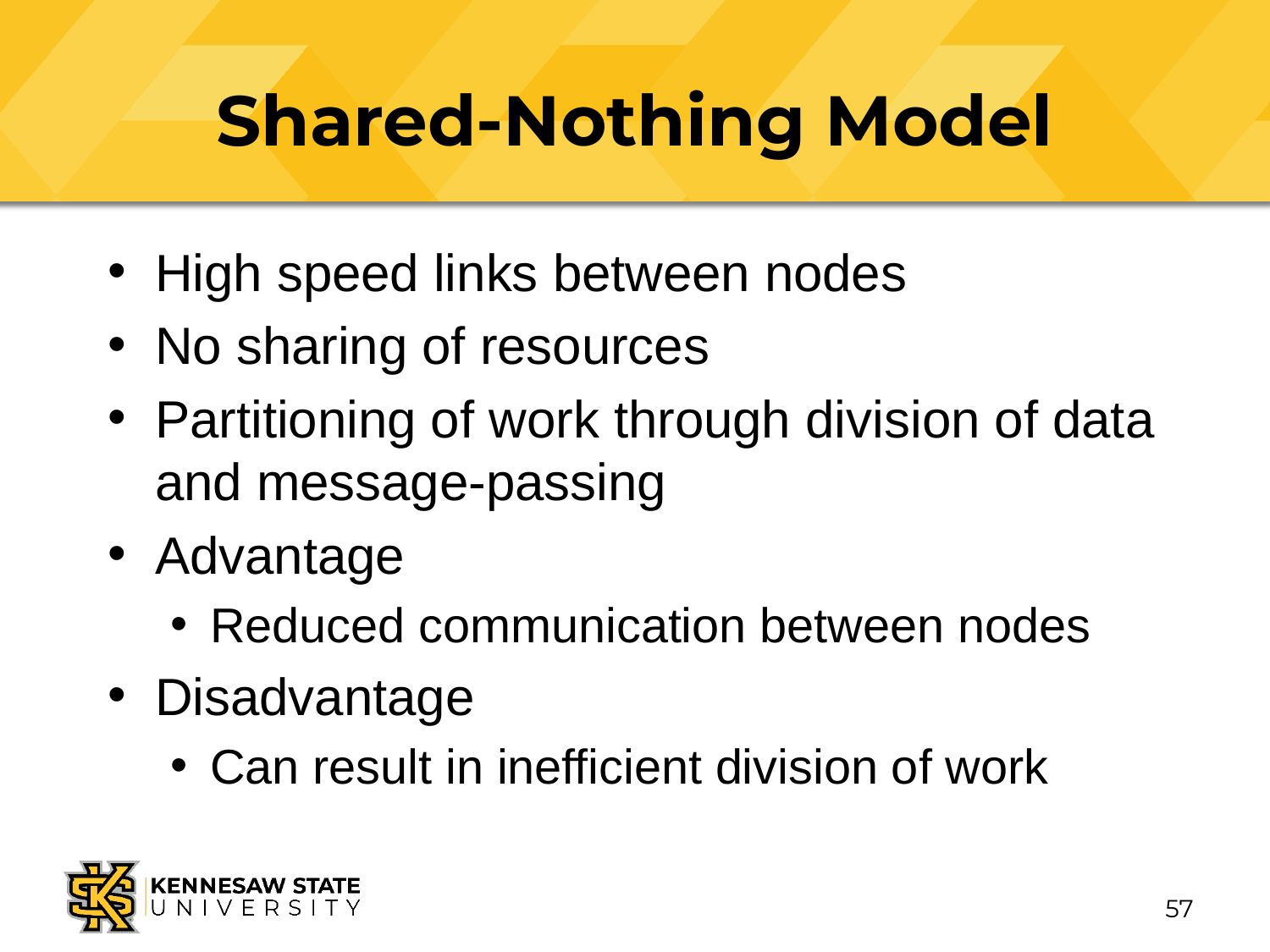

# Shared-Nothing Model
High speed links between nodes
No sharing of resources
Partitioning of work through division of data and message-passing
Advantage
Reduced communication between nodes
Disadvantage
Can result in inefficient division of work
57